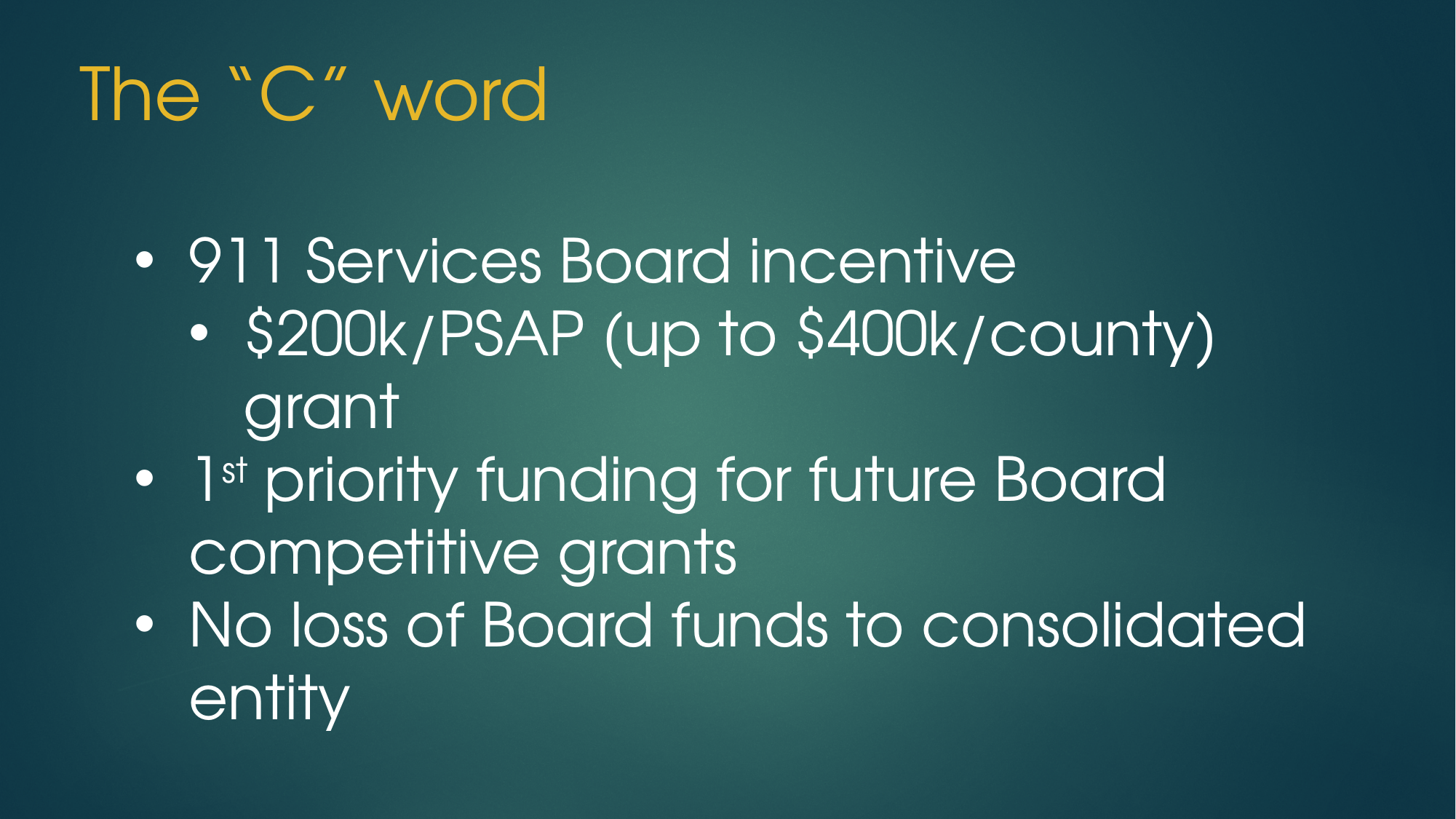

The “C” word

911 Services Board incentive
$200k/PSAP (up to $400k/county) grant
1st priority funding for future Board competitive grants
No loss of Board funds to consolidated entity